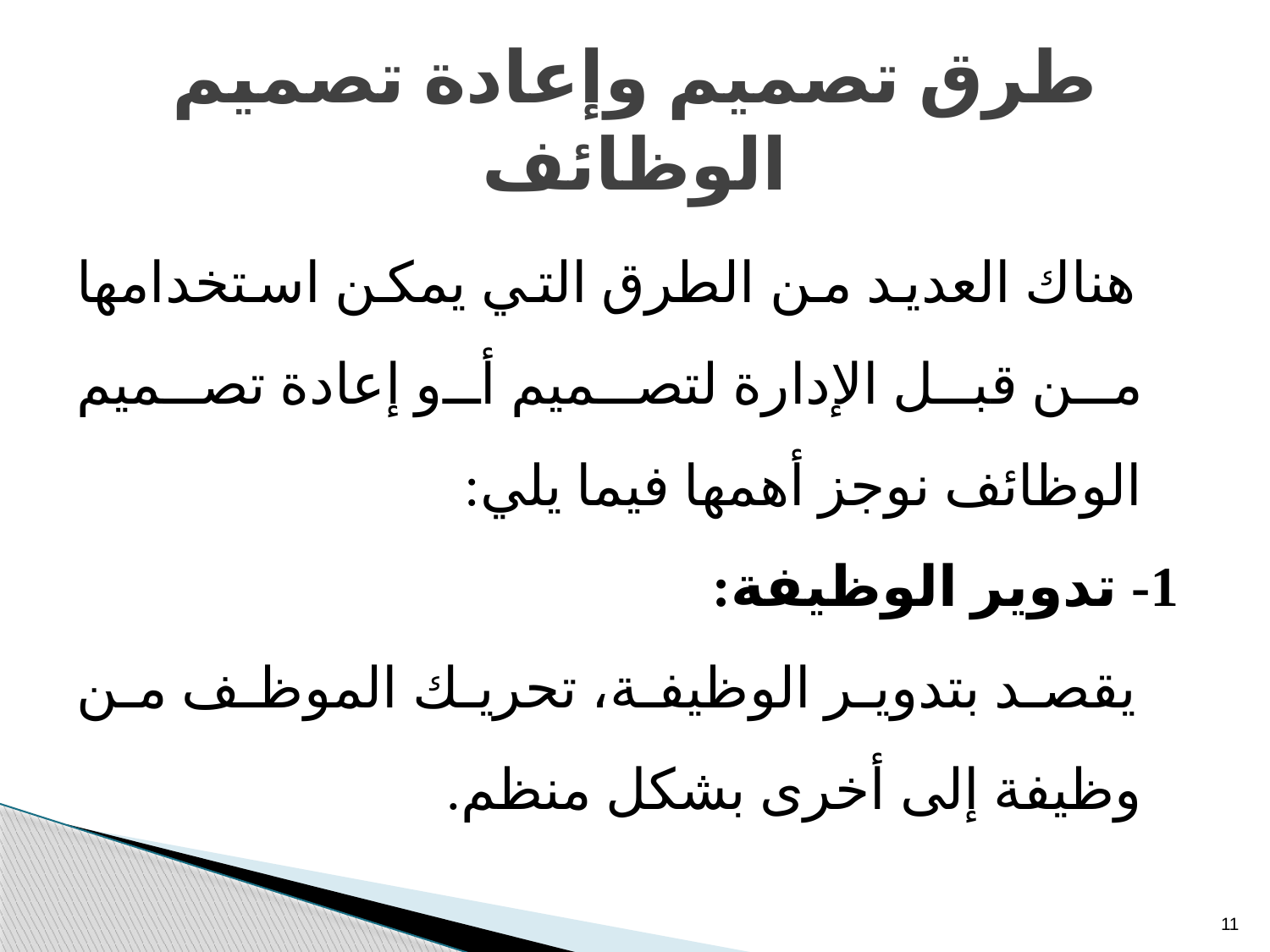

# طرق تصميم وإعادة تصميم الوظائف
   هناك العديد من الطرق التي يمكن استخدامها من قبل الإدارة لتصميم أو إعادة تصميم الوظائف نوجز أهمها فيما يلي:
1- تدوير الوظيفة:
   يقصد بتدوير الوظيفة، تحريك الموظف من وظيفة إلى أخرى بشكل منظم.
11